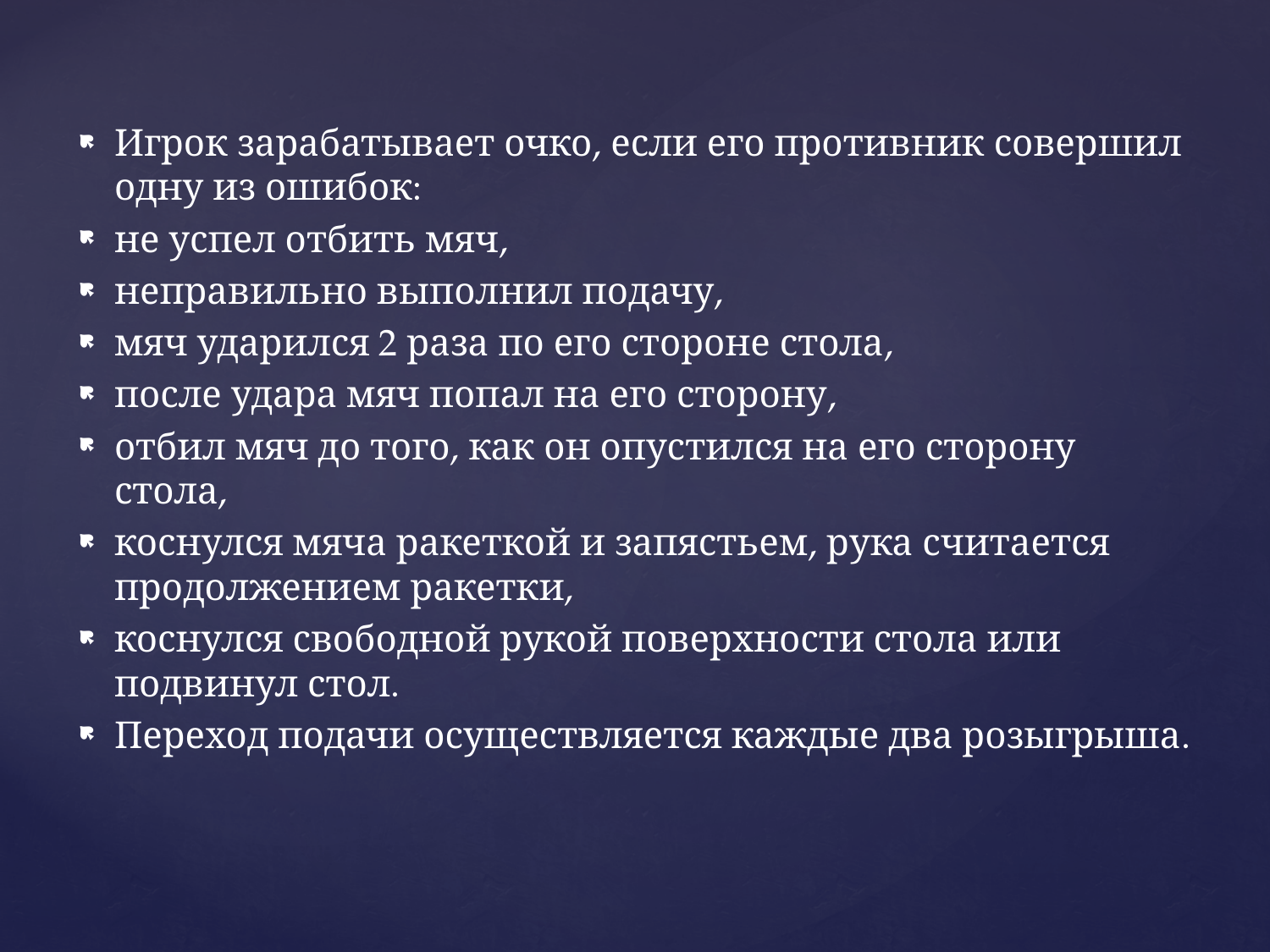

Игрок зарабатывает очко, если его противник совершил одну из ошибок:
не успел отбить мяч,
неправильно выполнил подачу,
мяч ударился 2 раза по его стороне стола,
после удара мяч попал на его сторону,
отбил мяч до того, как он опустился на его сторону стола,
коснулся мяча ракеткой и запястьем, рука считается продолжением ракетки,
коснулся свободной рукой поверхности стола или подвинул стол.
Переход подачи осуществляется каждые два розыгрыша.